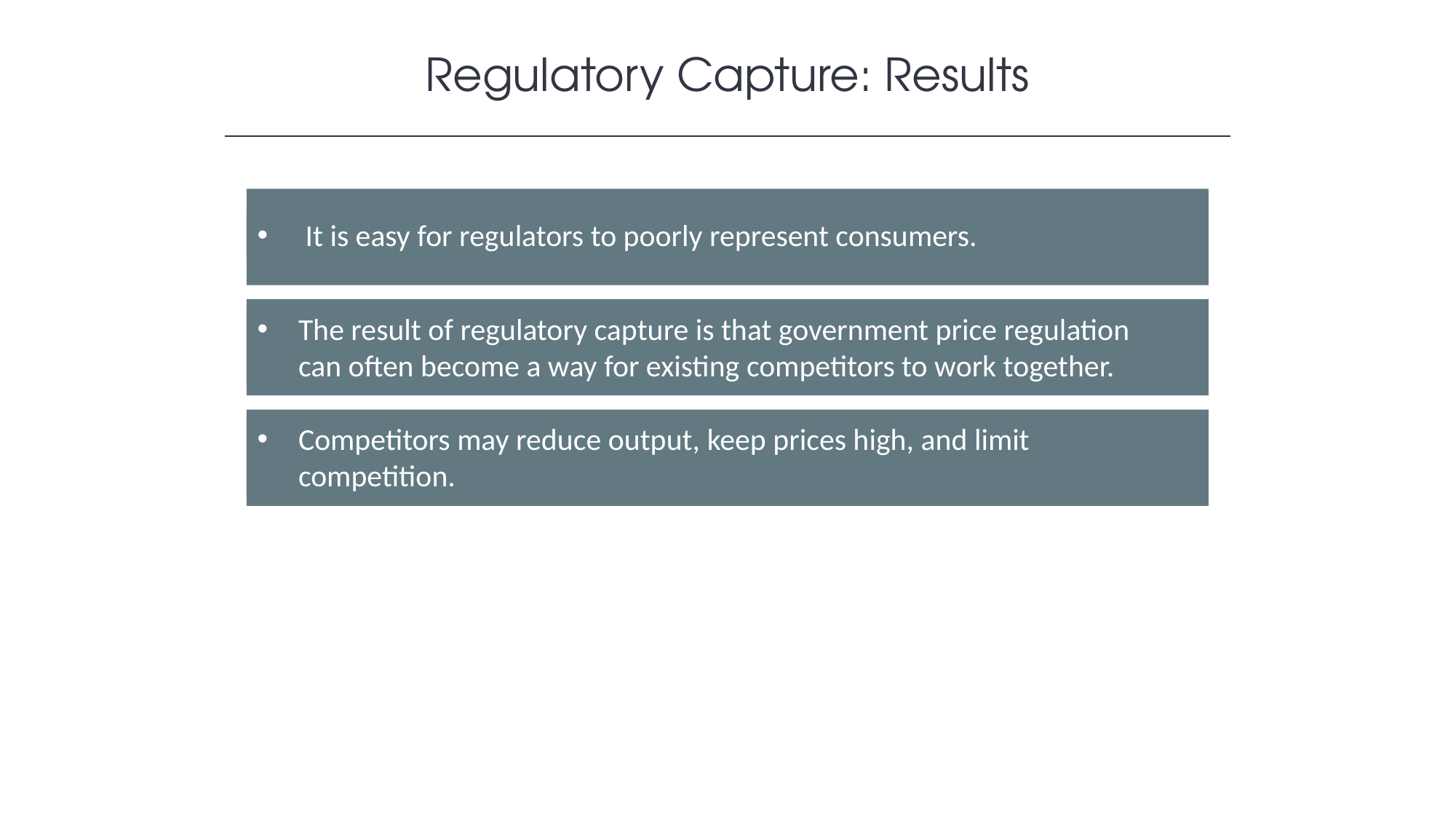

Regulatory Capture: Results

 It is easy for regulators to poorly represent consumers.

The result of regulatory capture is that government price regulation can often become a way for existing competitors to work together.

Competitors may reduce output, keep prices high, and limit competition.